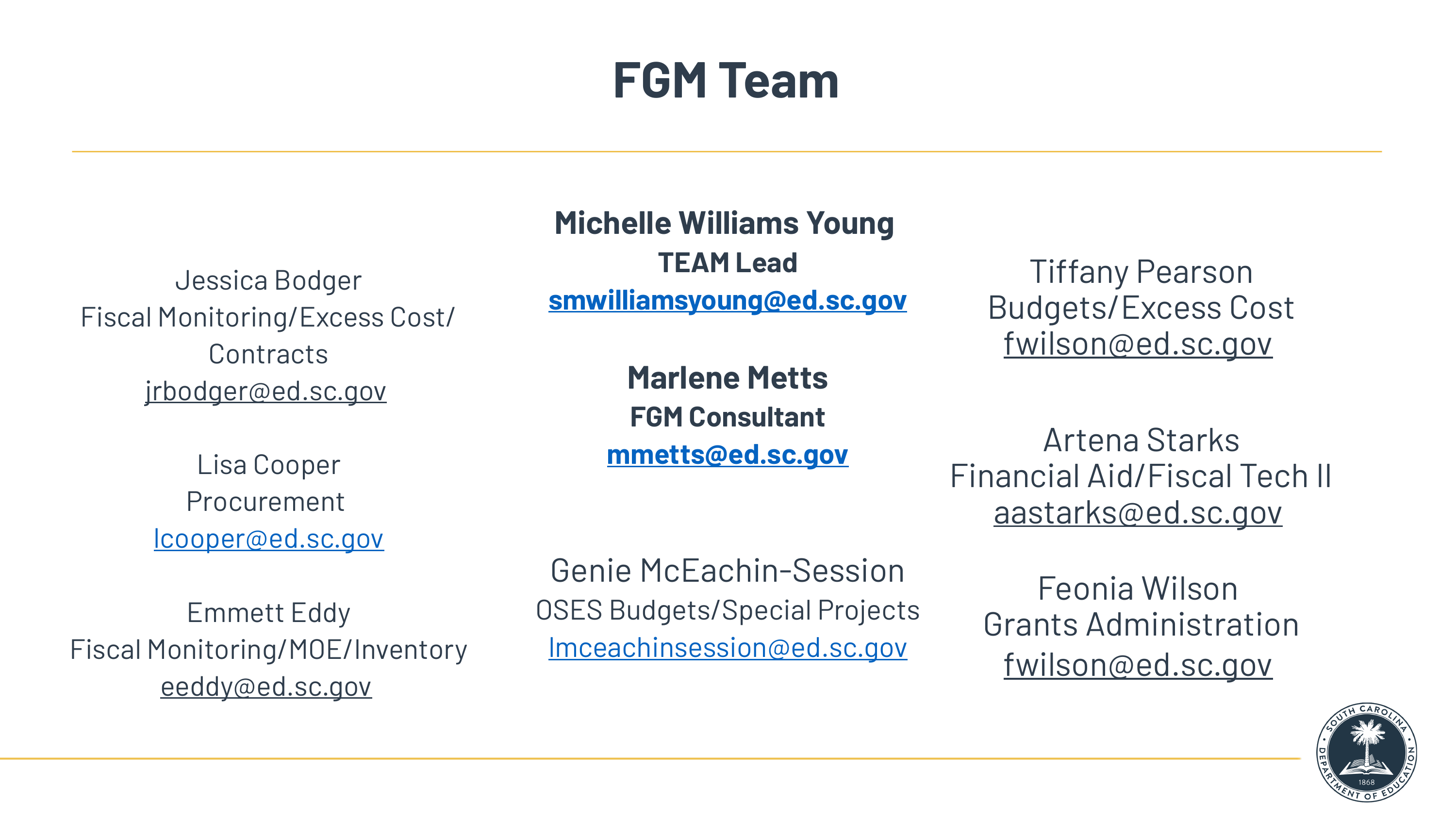

# FGM Team

Tiffany Pearson
Budgets/Excess Cost
fwilson@ed.sc.gov

Artena Starks
Financial Aid/Fiscal Tech II
aastarks@ed.sc.gov

Feonia Wilson
Grants Administration
fwilson@ed.sc.gov

Jessica Bodger
Fiscal Monitoring/Excess Cost/
Contracts
jrbodger@ed.sc.gov

Lisa Cooper
Procurement
lcooper@ed.sc.gov

Emmett Eddy
Fiscal Monitoring/MOE/Inventory
eeddy@ed.sc.gov

Michelle Williams Young
TEAM Lead
smwilliamsyoung@ed.sc.gov

Marlene Metts
FGM Consultant
mmetts@ed.sc.gov

Genie McEachin-Session
OSES Budgets/Special Projects
lmceachinsession@ed.sc.gov